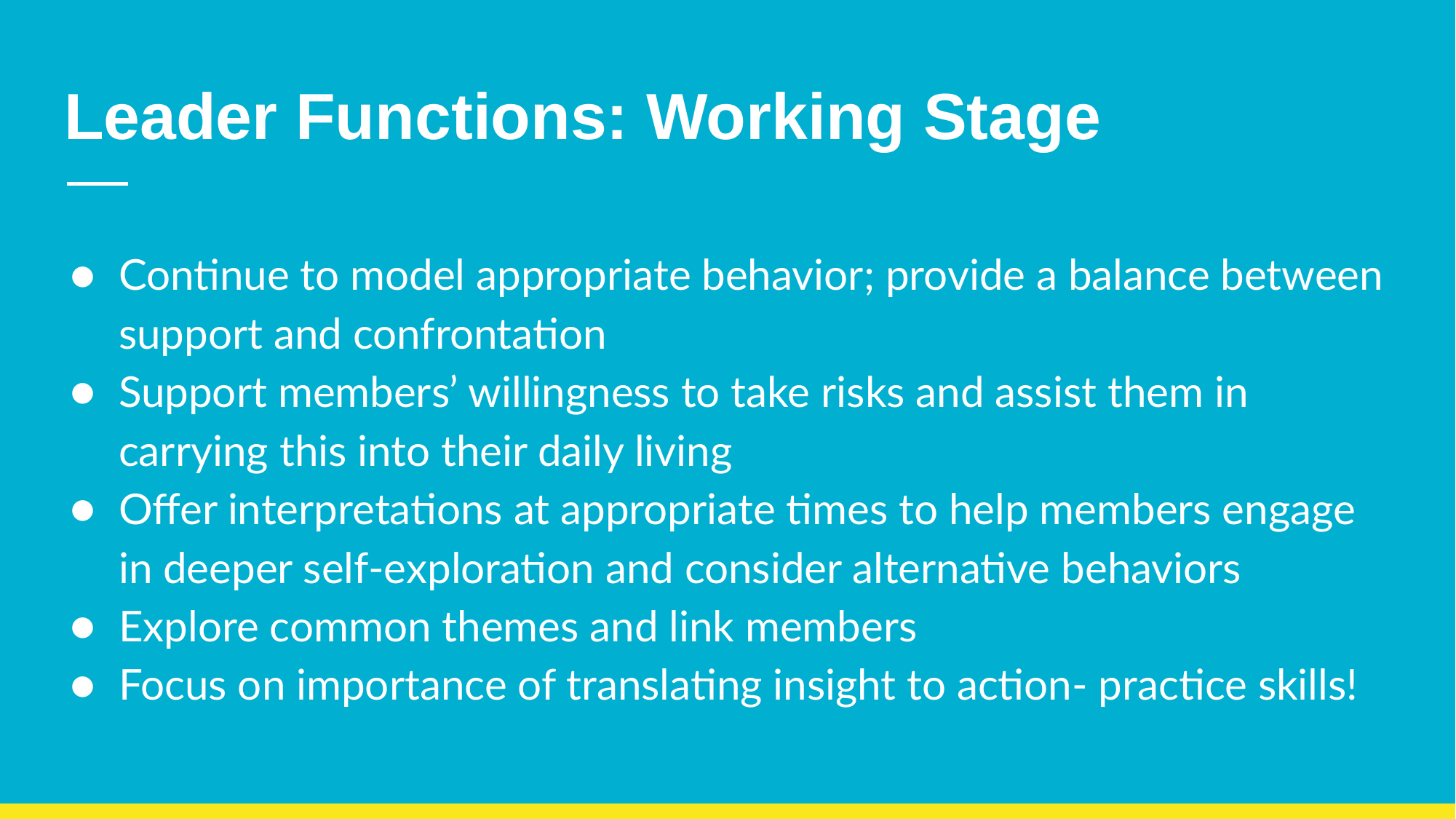

# Leader Functions: Working Stage
Continue to model appropriate behavior; provide a balance between support and confrontation
Support members’ willingness to take risks and assist them in carrying this into their daily living
Offer interpretations at appropriate times to help members engage in deeper self-exploration and consider alternative behaviors
Explore common themes and link members
Focus on importance of translating insight to action- practice skills!